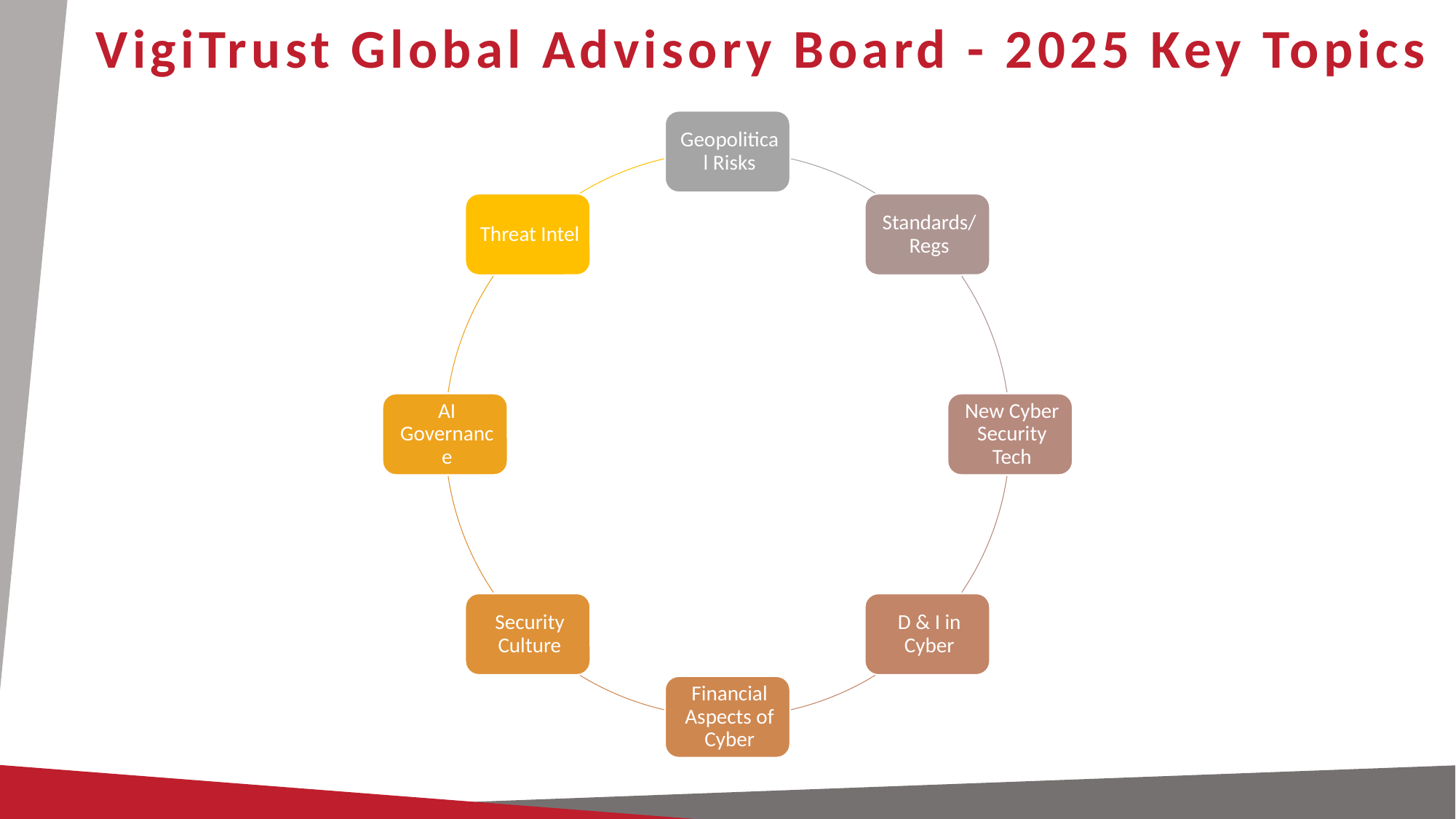

VigiTrust Global Advisory Board - 2025 Key Topics
Geopolitical Risks
Standards/Regs
New Cyber Security Tech
D & I in Cyber
Financial Aspects of Cyber
Security Culture
AI Governance
Threat Intel